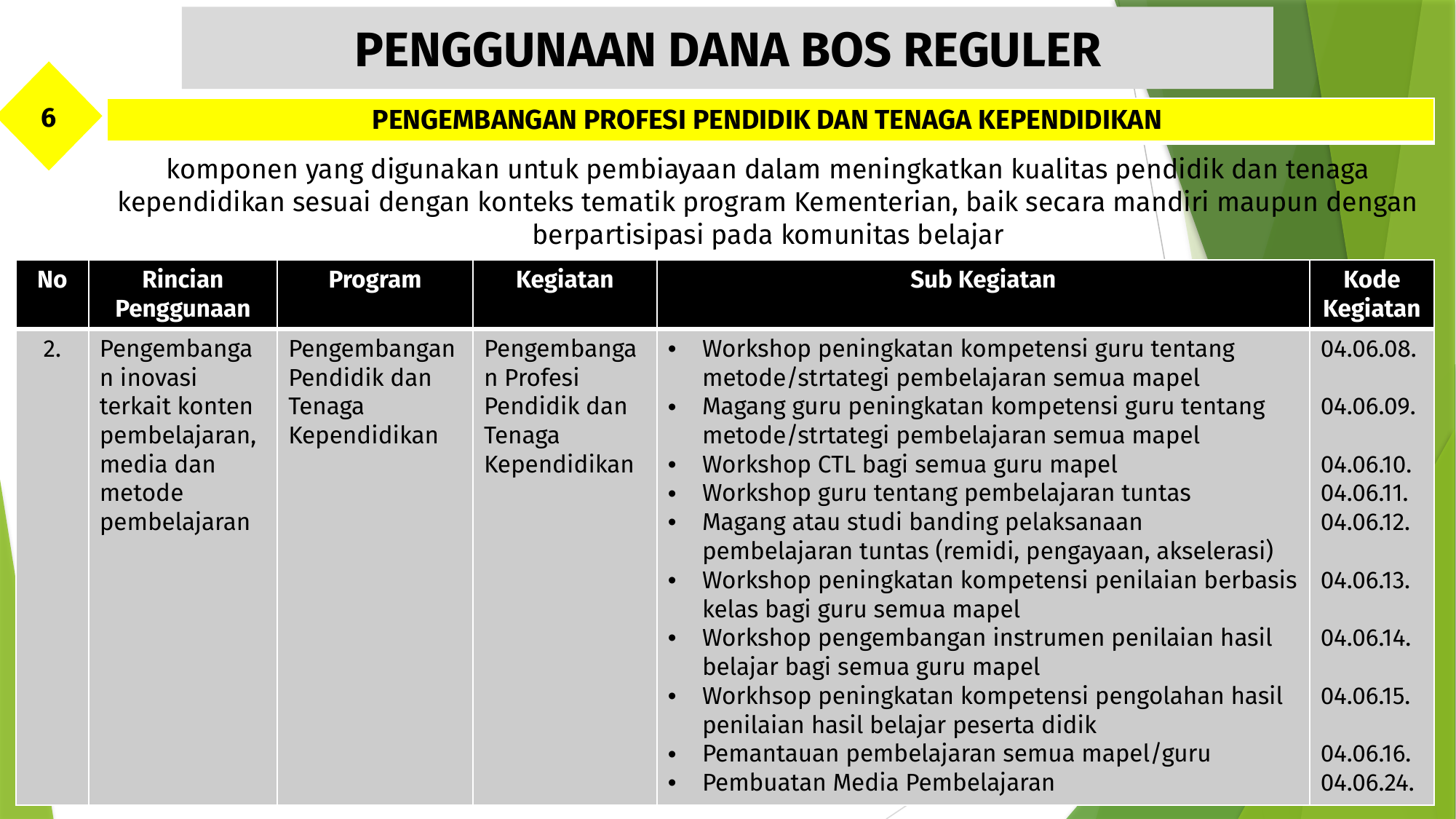

PENGGUNAAN DANA BOS REGULER
6
| PENGEMBANGAN PROFESI PENDIDIK DAN TENAGA KEPENDIDIKAN |
| --- |
komponen yang digunakan untuk pembiayaan dalam meningkatkan kualitas pendidik dan tenaga kependidikan sesuai dengan konteks tematik program Kementerian, baik secara mandiri maupun dengan berpartisipasi pada komunitas belajar
| No | Rincian Penggunaan | Program | Kegiatan | Sub Kegiatan | Kode Kegiatan |
| --- | --- | --- | --- | --- | --- |
| 2. | Pengembangan inovasi terkait konten pembelajaran, media dan metode pembelajaran | Pengembangan Pendidik dan Tenaga Kependidikan | Pengembangan Profesi Pendidik dan Tenaga Kependidikan | Workshop peningkatan kompetensi guru tentang metode/strtategi pembelajaran semua mapel Magang guru peningkatan kompetensi guru tentang metode/strtategi pembelajaran semua mapel Workshop CTL bagi semua guru mapel Workshop guru tentang pembelajaran tuntas Magang atau studi banding pelaksanaan pembelajaran tuntas (remidi, pengayaan, akselerasi) Workshop peningkatan kompetensi penilaian berbasis kelas bagi guru semua mapel Workshop pengembangan instrumen penilaian hasil belajar bagi semua guru mapel Workhsop peningkatan kompetensi pengolahan hasil penilaian hasil belajar peserta didik Pemantauan pembelajaran semua mapel/guru Pembuatan Media Pembelajaran | 04.06.08. 04.06.09. 04.06.10. 04.06.11. 04.06.12. 04.06.13. 04.06.14. 04.06.15. 04.06.16. 04.06.24. |